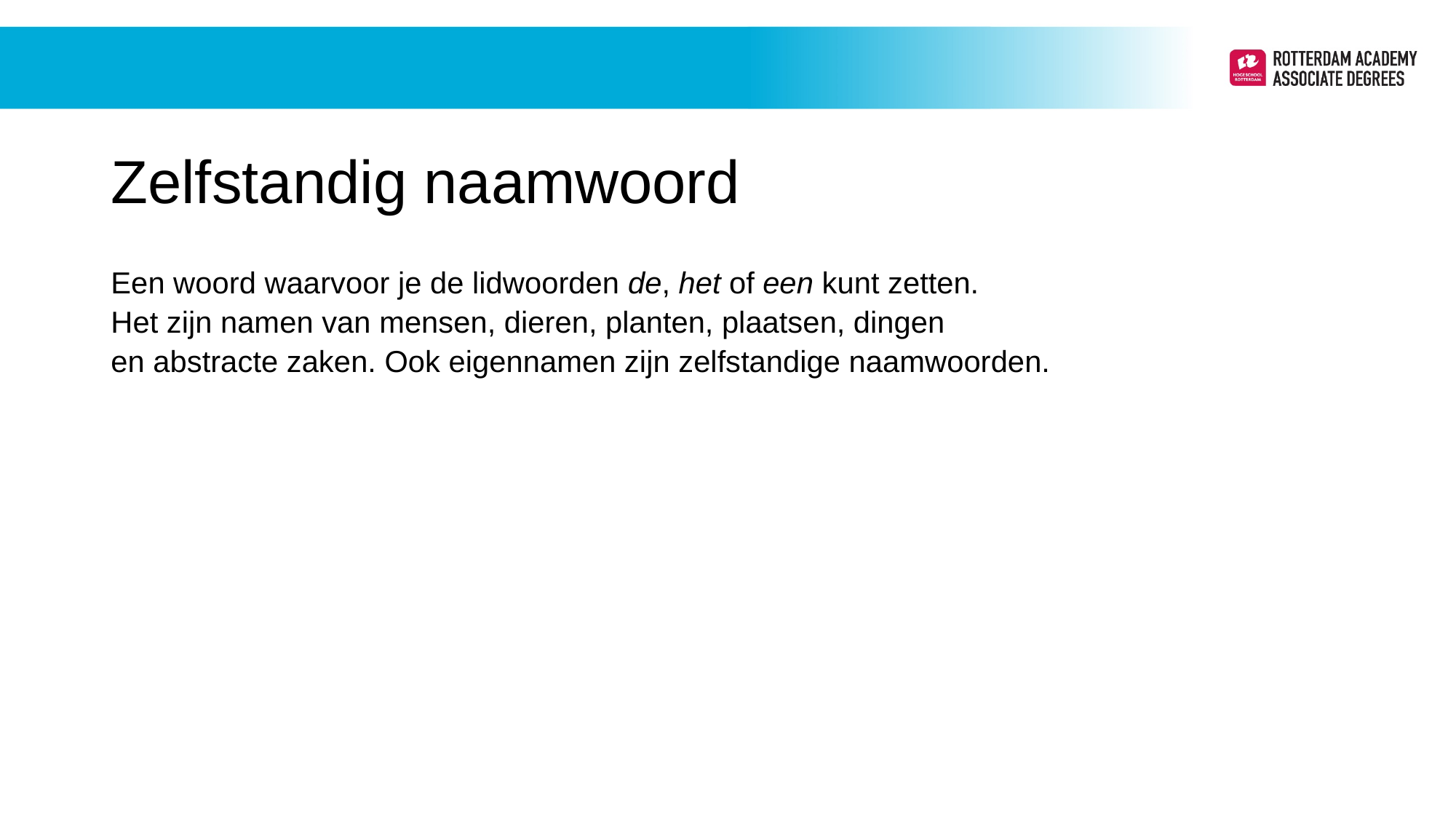

# Zelfstandig naamwoord
Een woord waarvoor je de lidwoorden de, het of een kunt zetten.
Het zijn namen van mensen, dieren, planten, plaatsen, dingen
en abstracte zaken. Ook eigennamen zijn zelfstandige naamwoorden.